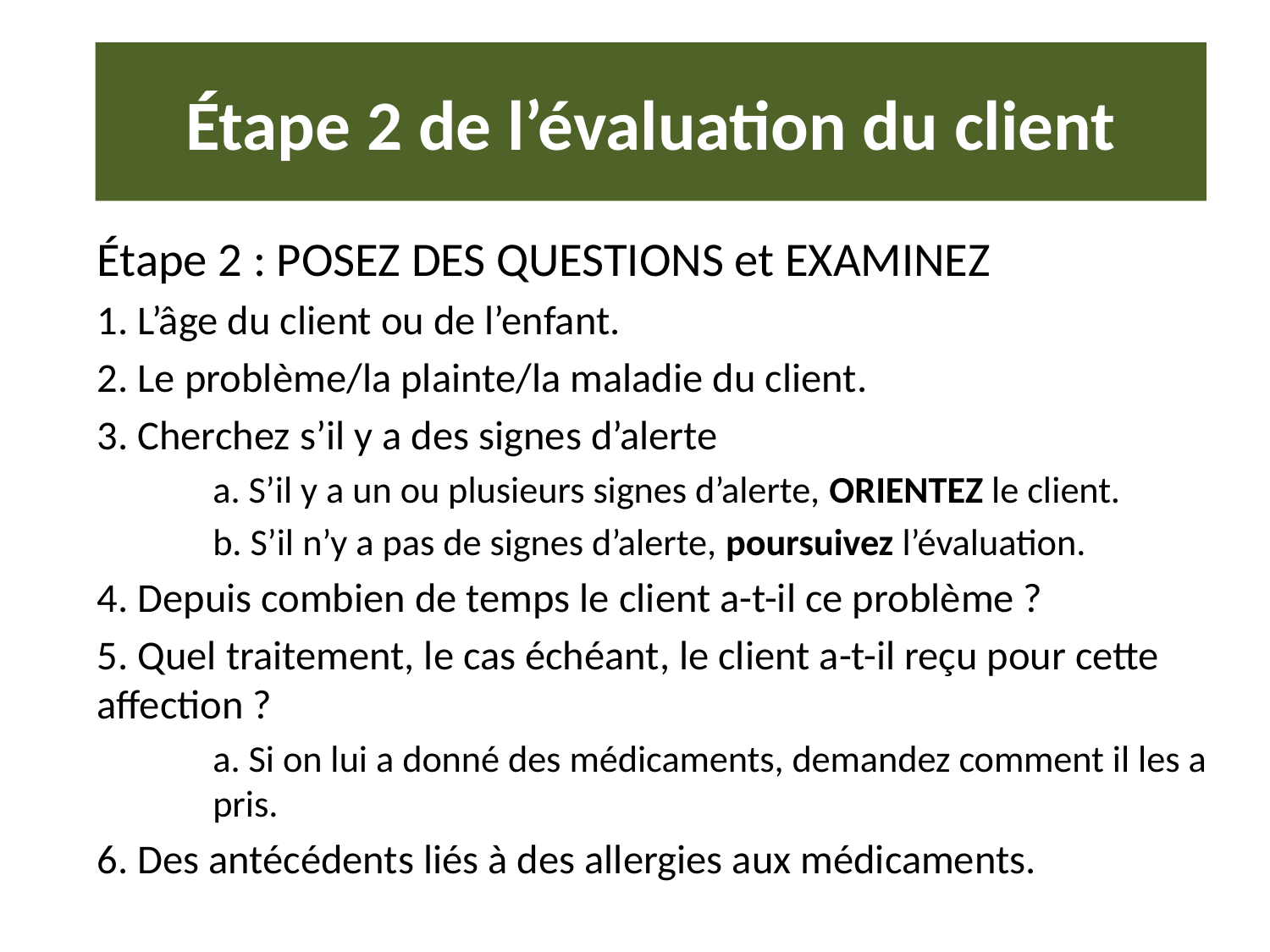

Étape 2 de l’évaluation du client
Étape 2 : POSEZ DES QUESTIONS et EXAMINEZ
1. L’âge du client ou de l’enfant.
2. Le problème/la plainte/la maladie du client.
3. Cherchez s’il y a des signes d’alerte
a. S’il y a un ou plusieurs signes d’alerte, ORIENTEZ le client.
b. S’il n’y a pas de signes d’alerte, poursuivez l’évaluation.
4. Depuis combien de temps le client a-t-il ce problème ?
5. Quel traitement, le cas échéant, le client a-t-il reçu pour cette affection ?
a. Si on lui a donné des médicaments, demandez comment il les a pris.
6. Des antécédents liés à des allergies aux médicaments.